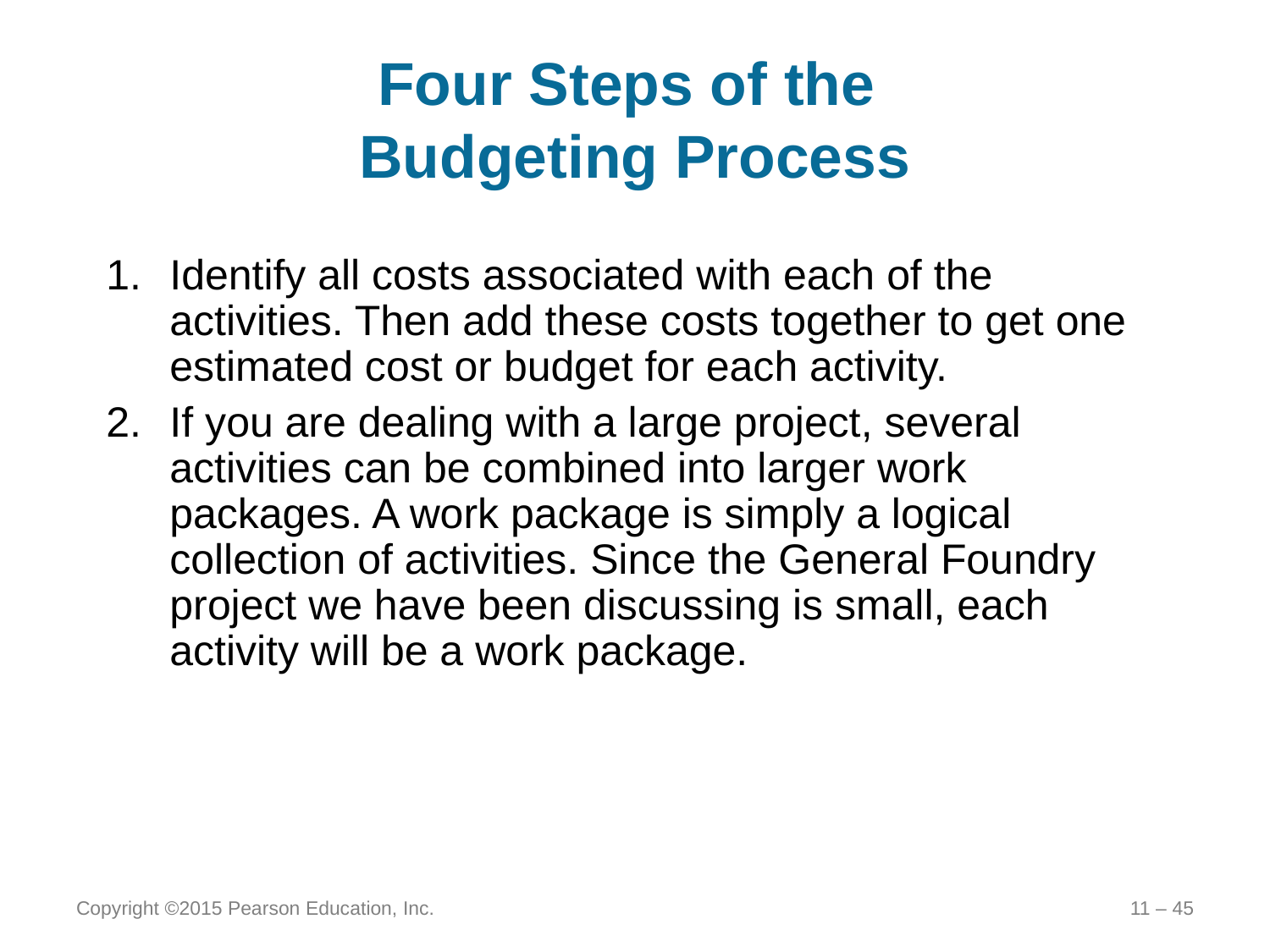

# Four Steps of the Budgeting Process
Identify all costs associated with each of the activities. Then add these costs together to get one estimated cost or budget for each activity.
If you are dealing with a large project, several activities can be combined into larger work packages. A work package is simply a logical collection of activities. Since the General Foundry project we have been discussing is small, each activity will be a work package.
Copyright ©2015 Pearson Education, Inc.
11 – 45